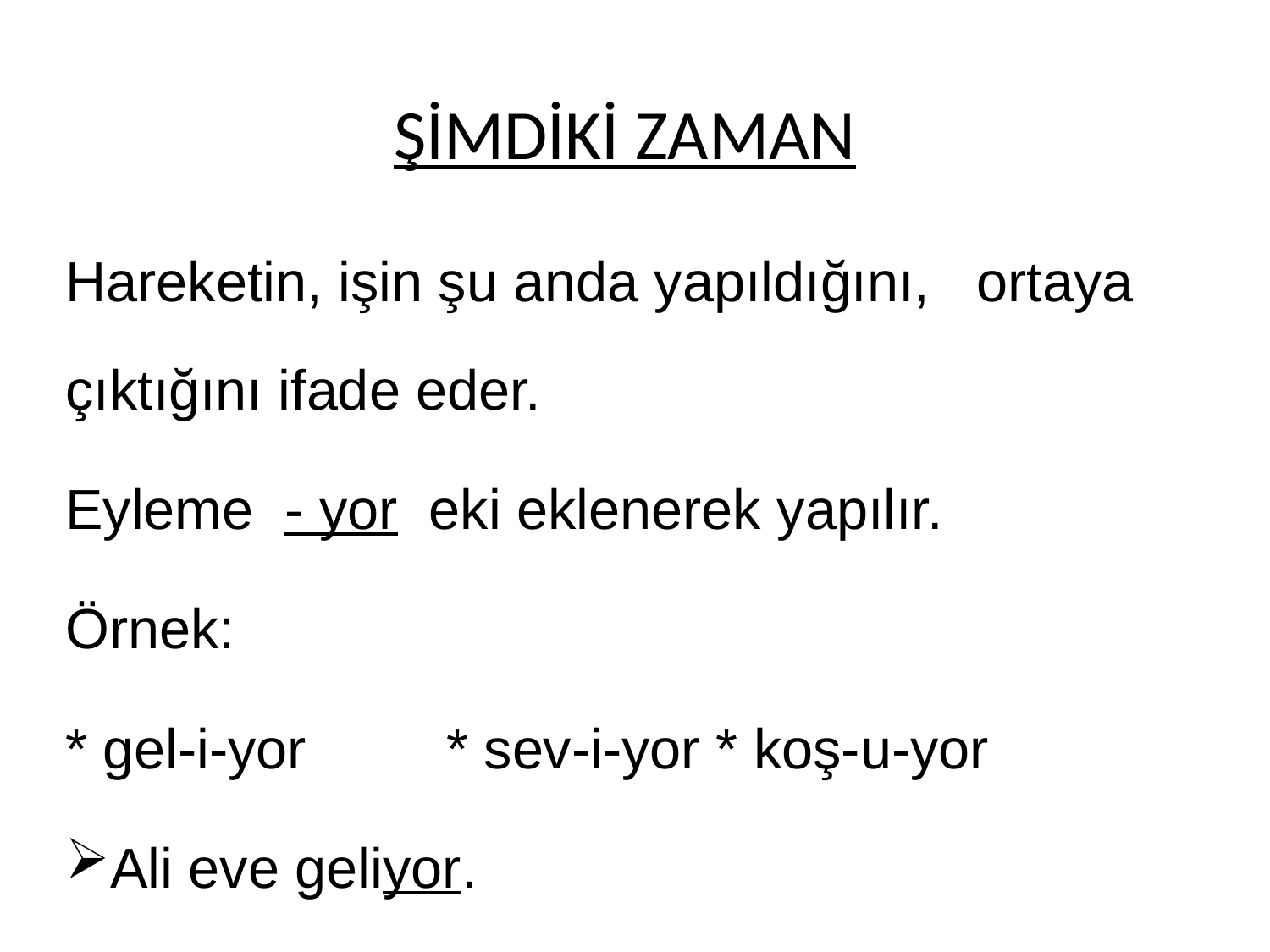

ŞİMDİKİ ZAMAN
Hareketin, işin şu anda yapıldığını,   ortaya   çıktığını ifade eder.
Eyleme  - yor  eki eklenerek yapılır.
Örnek:
* gel-i-yor		* sev-i-yor * koş-u-yor
Ali eve geliyor.